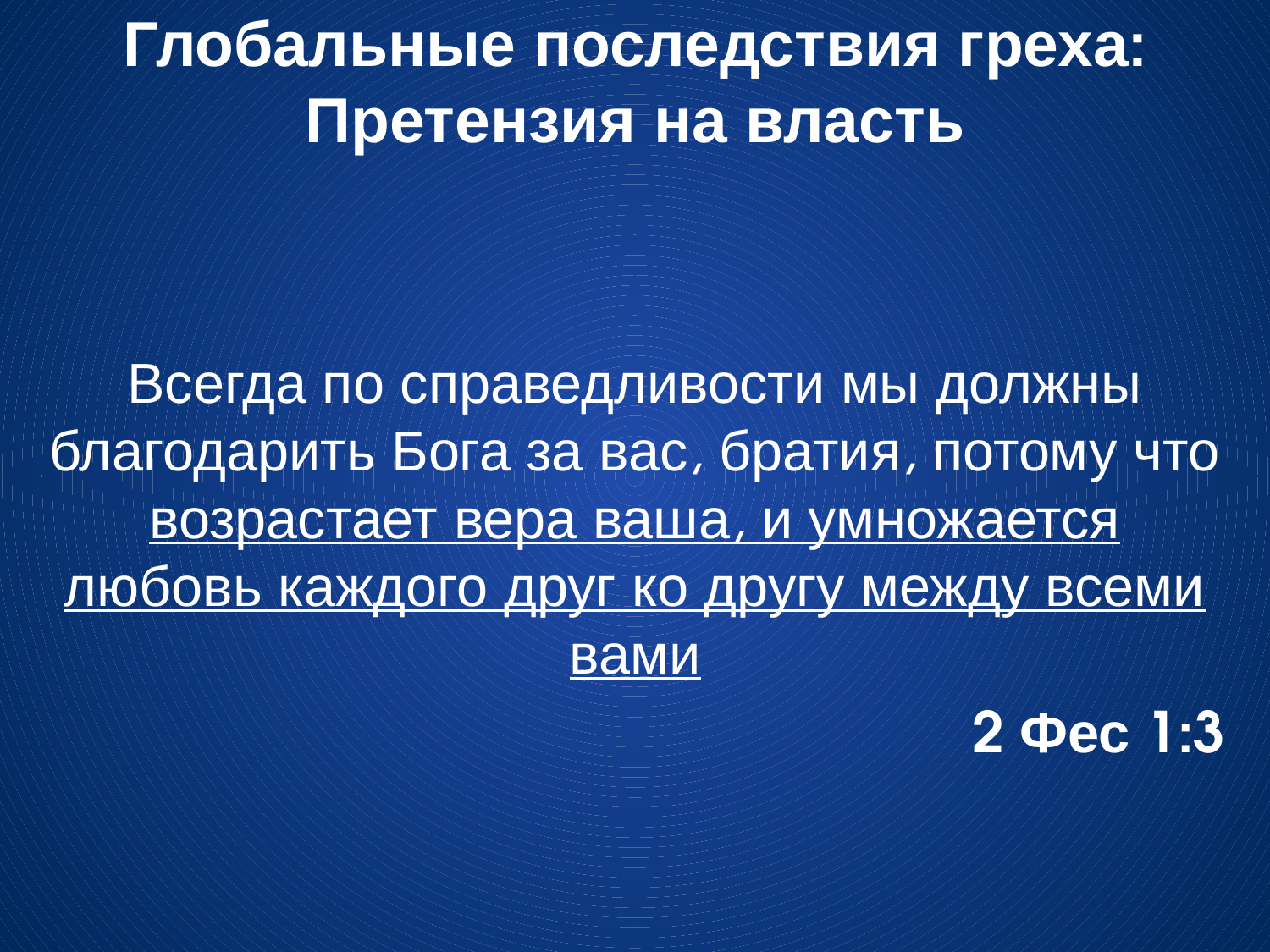

# Глобальные последствия греха: Претензия на власть
Всегда по справедливости мы должны благодарить Бога за вас, братия, потому что возрастает вера ваша, и умножается любовь каждого друг ко другу между всеми вами
2 Фес 1:3